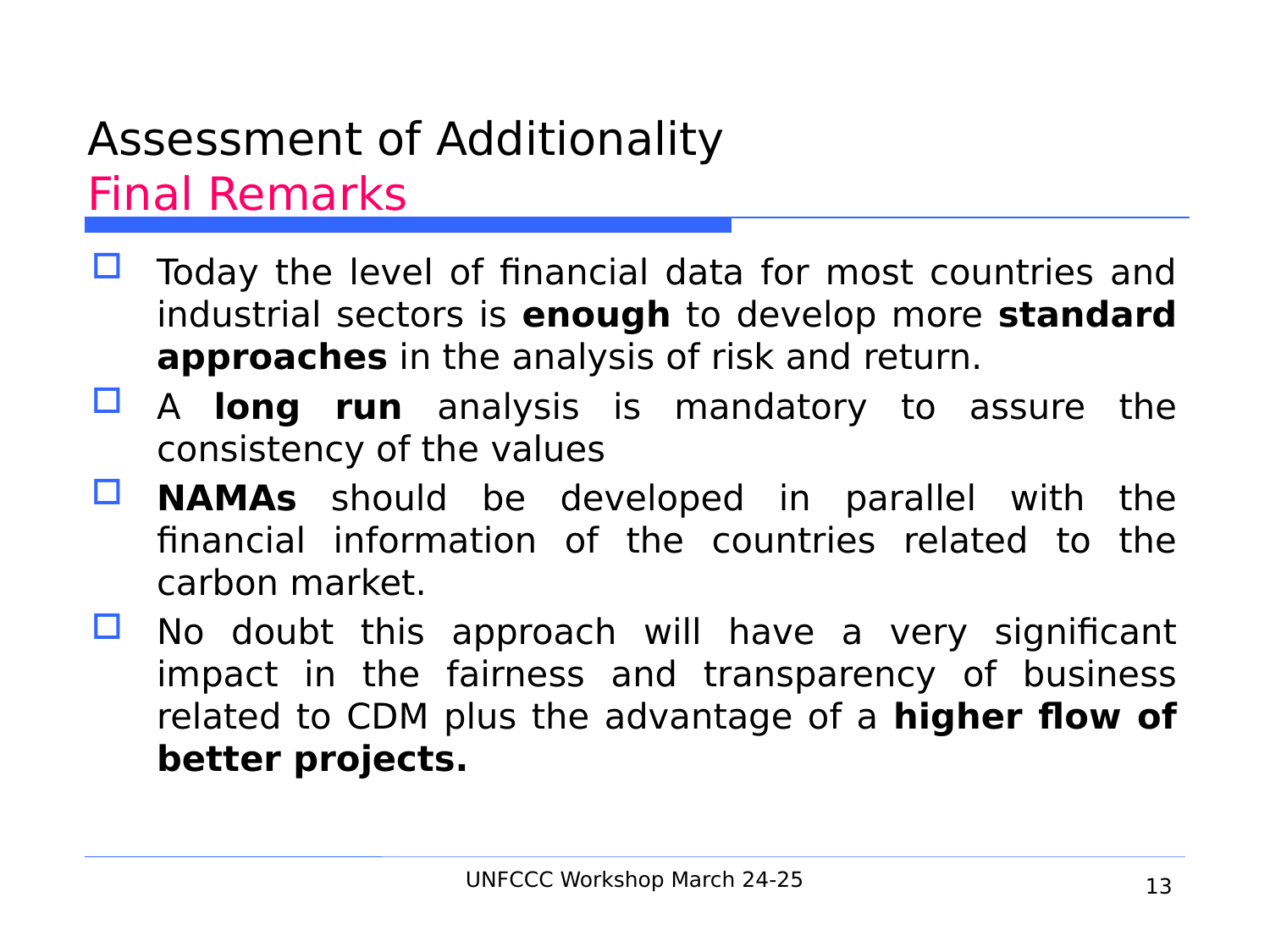

# Assessment of Additionality Final Remarks
Today the level of financial data for most countries and industrial sectors is enough to develop more standard approaches in the analysis of risk and return.
A long run analysis is mandatory to assure the consistency of the values
NAMAs should be developed in parallel with the financial information of the countries related to the carbon market.
No doubt this approach will have a very significant impact in the fairness and transparency of business related to CDM plus the advantage of a higher flow of better projects.
UNFCCC Workshop March 24-25
13